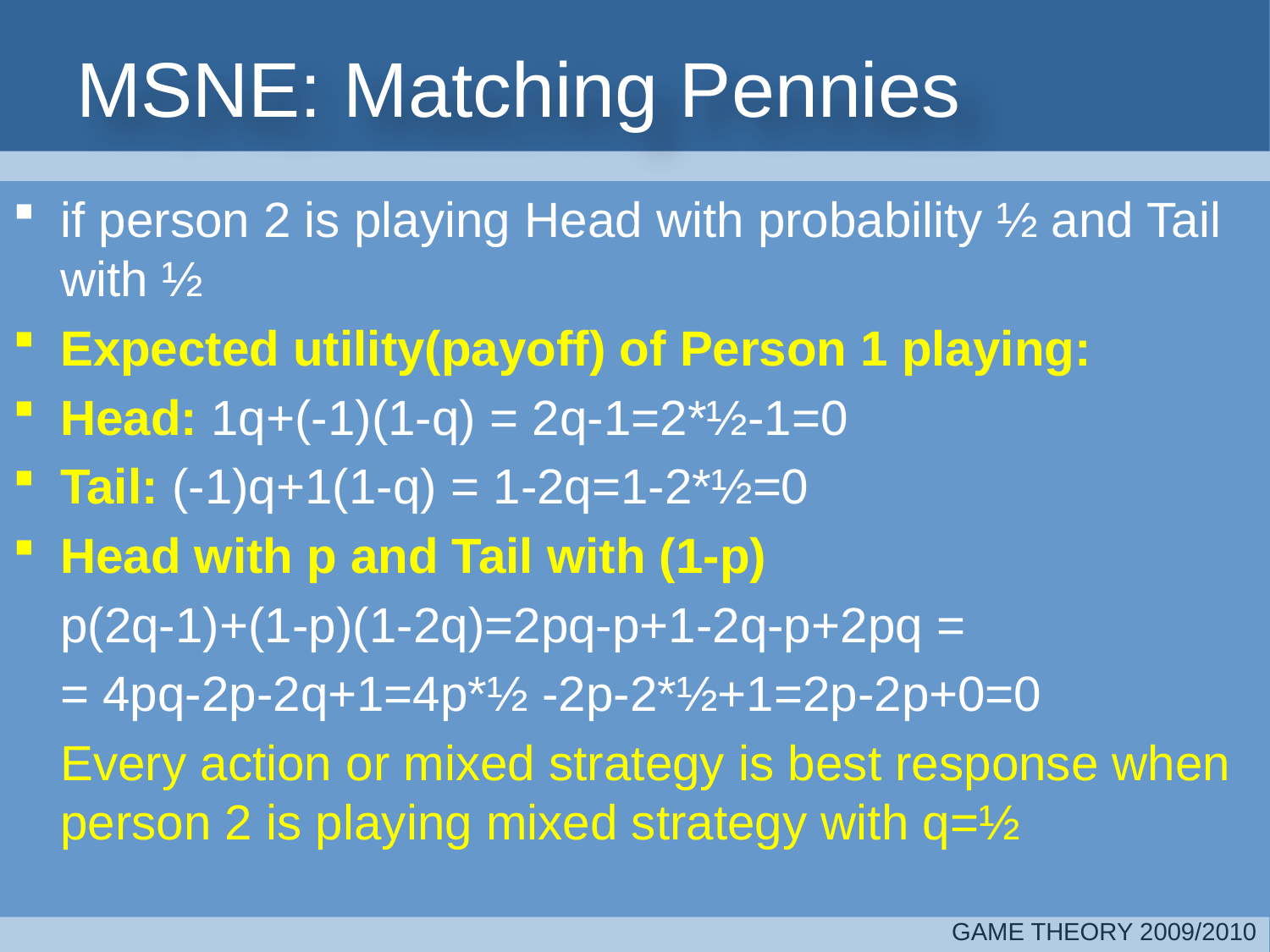

# MSNE: Matching Pennies
if person 2 is playing Head with probability ½ and Tail with ½
Expected utility(payoff) of Person 1 playing:
Head: 1q+(-1)(1-q) = 2q-1=2*½-1=0
Tail: (-1)q+1(1-q) = 1-2q=1-2*½=0
Head with p and Tail with (1-p)
	p(2q-1)+(1-p)(1-2q)=2pq-p+1-2q-p+2pq =
	= 4pq-2p-2q+1=4p*½ -2p-2*½+1=2p-2p+0=0
	Every action or mixed strategy is best response when person 2 is playing mixed strategy with q=½

GAME THEORY 2009/2010